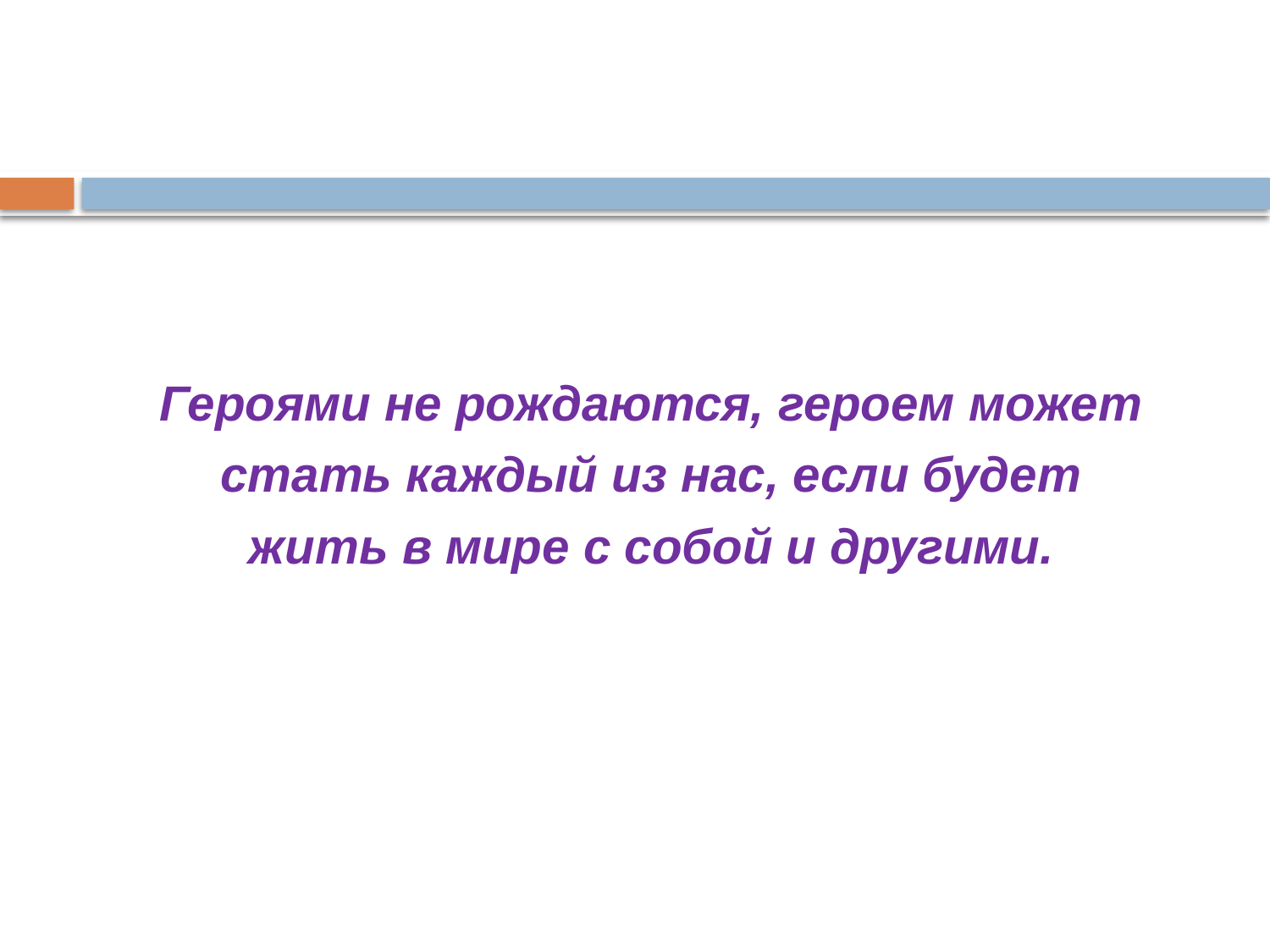

#

Героями не рождаются, героем может
стать каждый из нас, если будет
жить в мире с собой и другими.